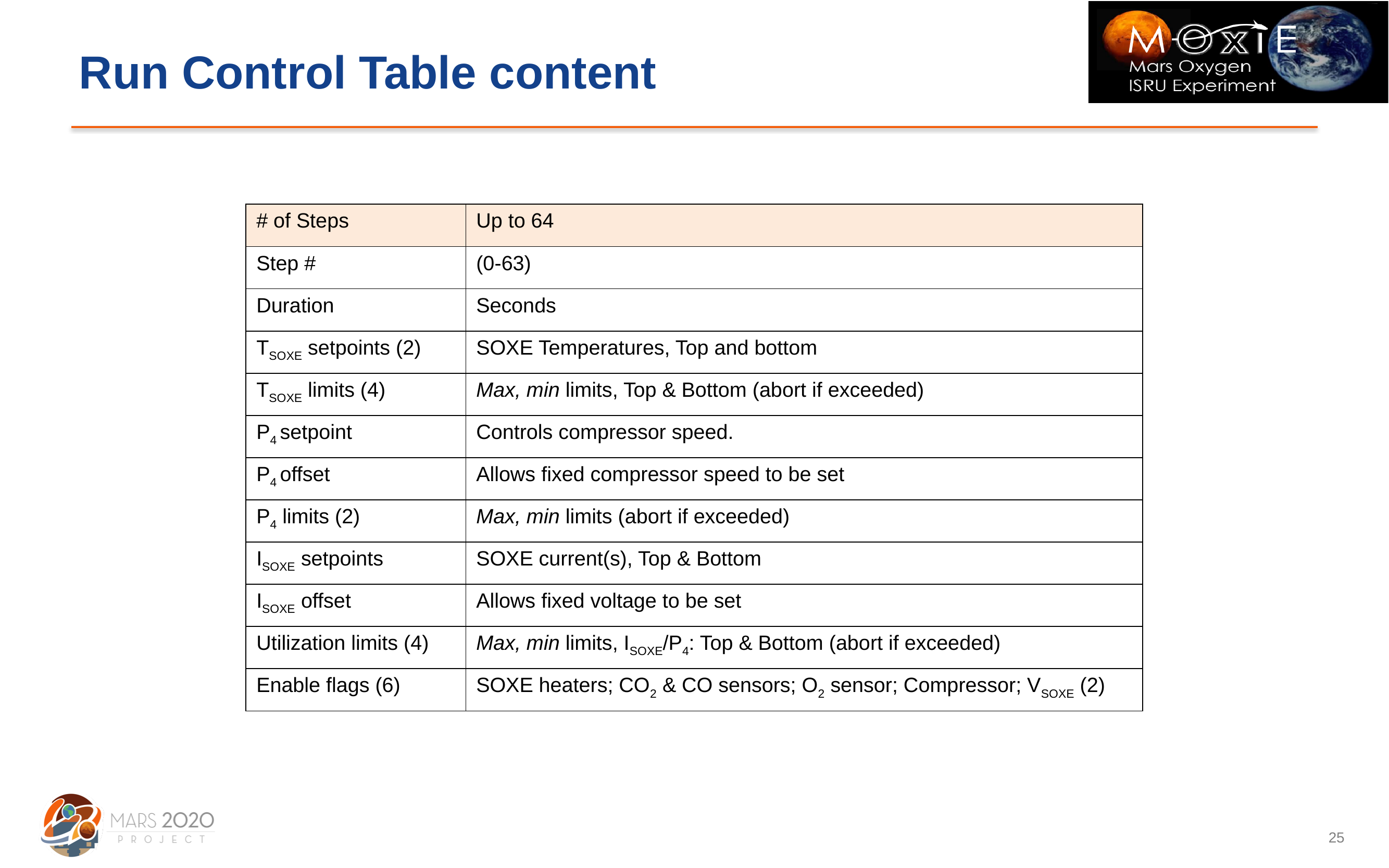

# Run Control Table content
| # of Steps | Up to 64 |
| --- | --- |
| Step # | (0-63) |
| Duration | Seconds |
| TSOXE setpoints (2) | SOXE Temperatures, Top and bottom |
| TSOXE limits (4) | Max, min limits, Top & Bottom (abort if exceeded) |
| P4 setpoint | Controls compressor speed. |
| P4 offset | Allows fixed compressor speed to be set |
| P4 limits (2) | Max, min limits (abort if exceeded) |
| ISOXE setpoints | SOXE current(s), Top & Bottom |
| ISOXE offset | Allows fixed voltage to be set |
| Utilization limits (4) | Max, min limits, ISOXE/P4: Top & Bottom (abort if exceeded) |
| Enable flags (6) | SOXE heaters; CO2 & CO sensors; O2 sensor; Compressor; VSOXE (2) |
25